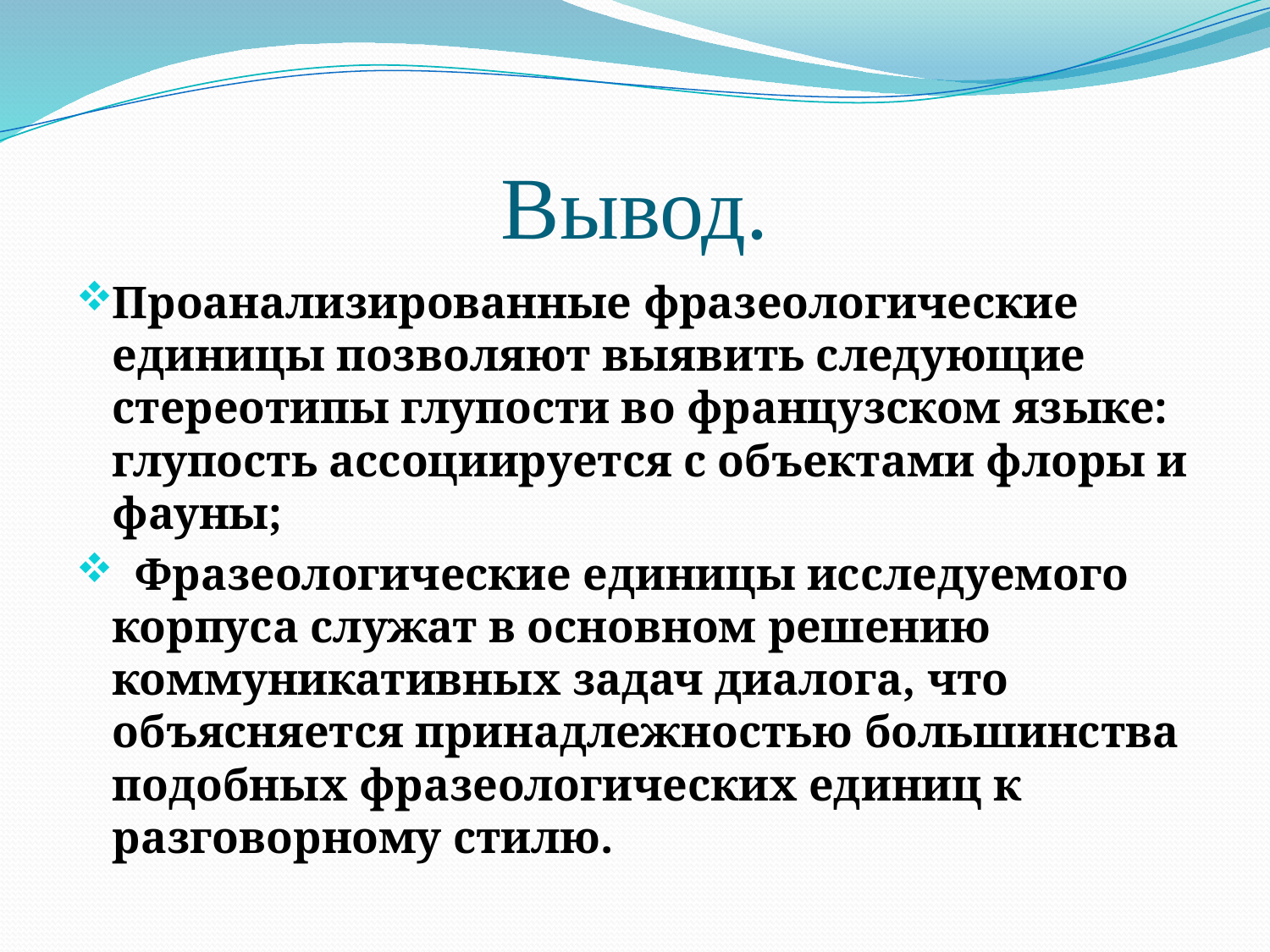

# Вывод.
Проанализированные фразеологические единицы позволяют выявить следующие стереотипы глупости во французском языке: глупость ассоциируется с объектами флоры и фауны;
  Фразеологические единицы исследуемого корпуса служат в основном решению коммуникативных задач диалога, что объясняется принадлежностью большинства подобных фразеологических единиц к разговорному стилю.